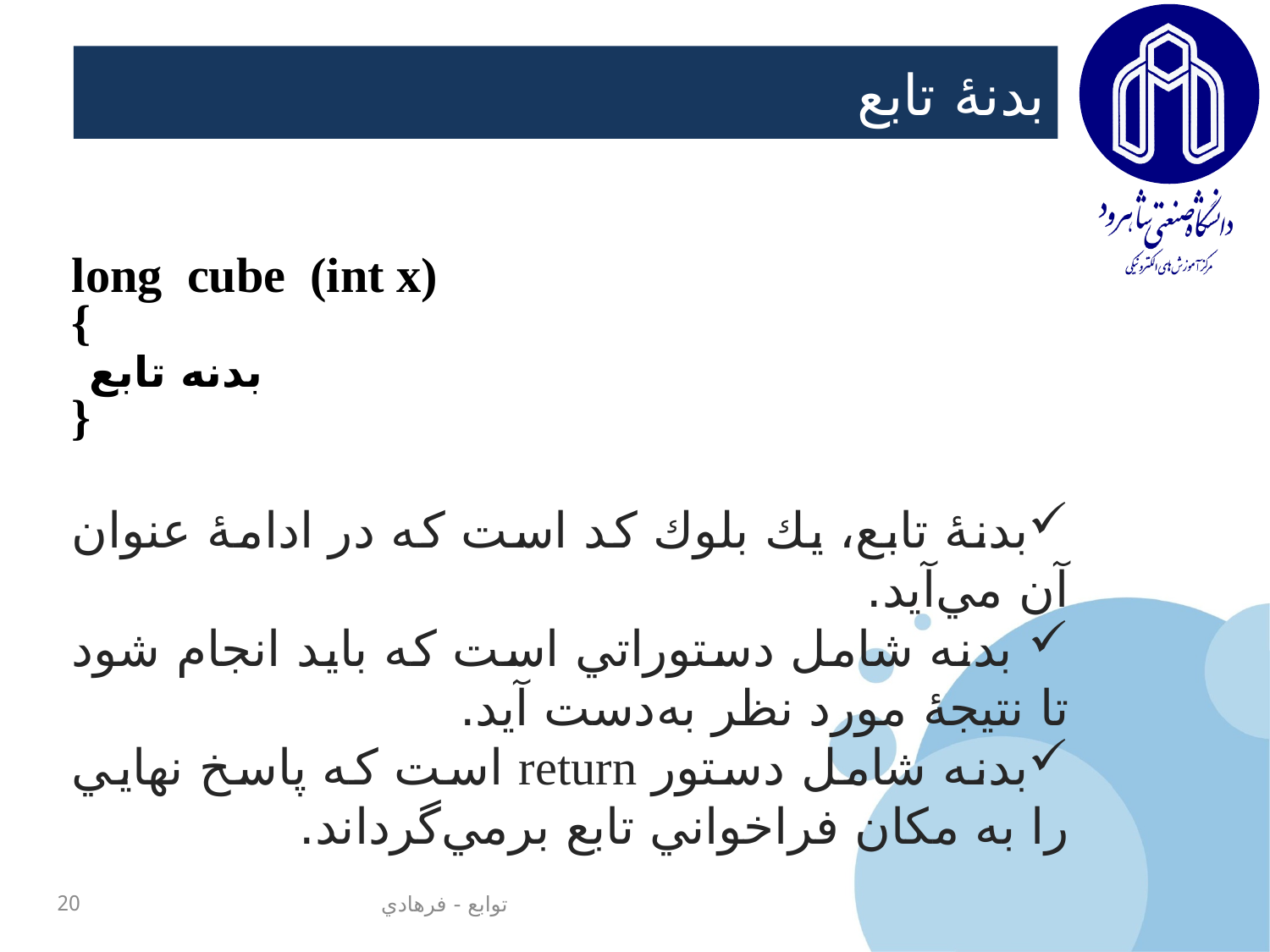

# بدنۀ تابع

long  cube  (int x)

{

 بدنه تابع

}

بدنۀ تابع، يك بلوك كد است كه در ادامۀ عنوان آن مي‌آيد.
 بدنه شامل دستوراتي است كه بايد انجام شود تا نتيجۀ مورد نظر به‌دست آيد.
بدنه شامل دستور return است كه پاسخ نهايي را به مكان فراخواني تابع برمي‌گرداند.
20
توابع - فرهادي